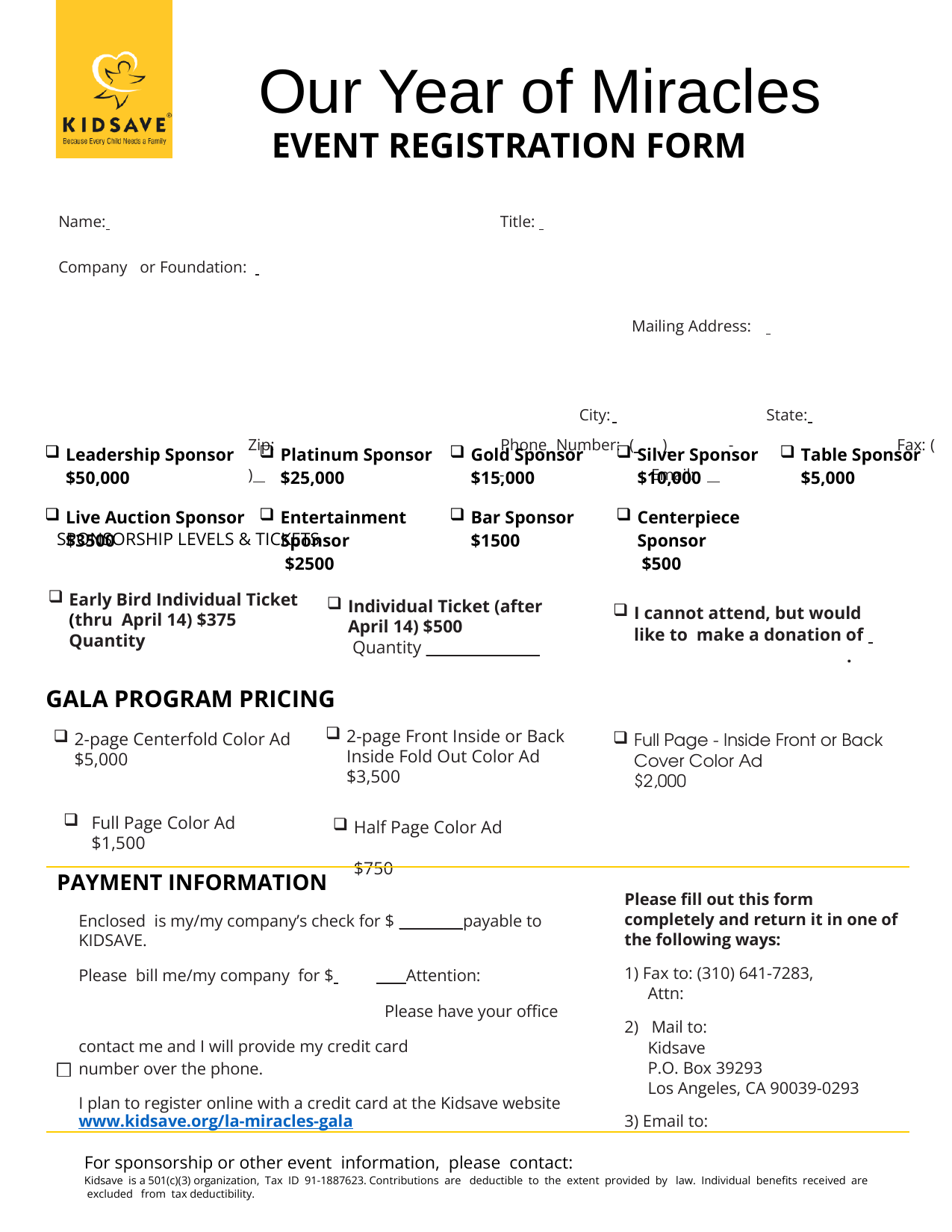

# Our Year of Miracles
EVENT REGISTRATION FORM
Name: 	Title:
Company   or Foundation:   						                                                                                                                                                                                                                                                                                                                                                                   Mailing Address:    							                                                                                                                                                                                                                                                                                                                                                                                               City: 			State: 		Zip: 		  Phone  Number:  ( 	) 	- 	Fax: ( 	) 		- 	 Email:
SPONSORSHIP LEVELS & TICKETS
|  |  |  |  |  |
| --- | --- | --- | --- | --- |
| Leadership Sponsor $50,000 | Platinum Sponsor $25,000 | Gold Sponsor $15,000 | Silver Sponsor $10,000 | Table Sponsor $5,000 |
| Live Auction Sponsor $3500 | Entertainment Sponsor $2500 | Bar Sponsor $1500 | Centerpiece Sponsor $500 |  |
Early Bird Individual Ticket (thru  April 14) $375 Quantity
Individual Ticket (after April 14) $500
 Quantity ________________
I cannot attend, but would like to  make a donation of  	.
GALA PROGRAM PRICING
2-page Front Inside or Back Inside Fold Out Color Ad $3,500
2-page Centerfold Color Ad $5,000
Full Page - Inside Front or Back Cover Color Ad
$2,000
Full Page Color Ad
$1,500
Half Page Color Ad
$750

PAYMENT INFORMATION
Enclosed  is my/my company’s check for $ _________payable to KIDSAVE.
Please  bill me/my company  for $ 	       Attention: 	  Please have your office contact me and I will provide my credit card
number over the phone.
I plan to register online with a credit card at the Kidsave website
www.kidsave.org/la-miracles-gala
Please fill out this form completely and return it in one of the following ways:
1) Fax to: (310) 641-7283,
Attn:
2)   Mail to:
Kidsave
P.O. Box 39293
Los Angeles, CA 90039-0293
3) Email to:

For sponsorship or other event  information,  please  contact:
Kidsave  is a 501(c)(3) organization,  Tax  ID  91-1887623. Contributions  are   deductible  to  the  extent  provided  by   law.  Individual  benefits  received  are   excluded   from  tax deductibility.